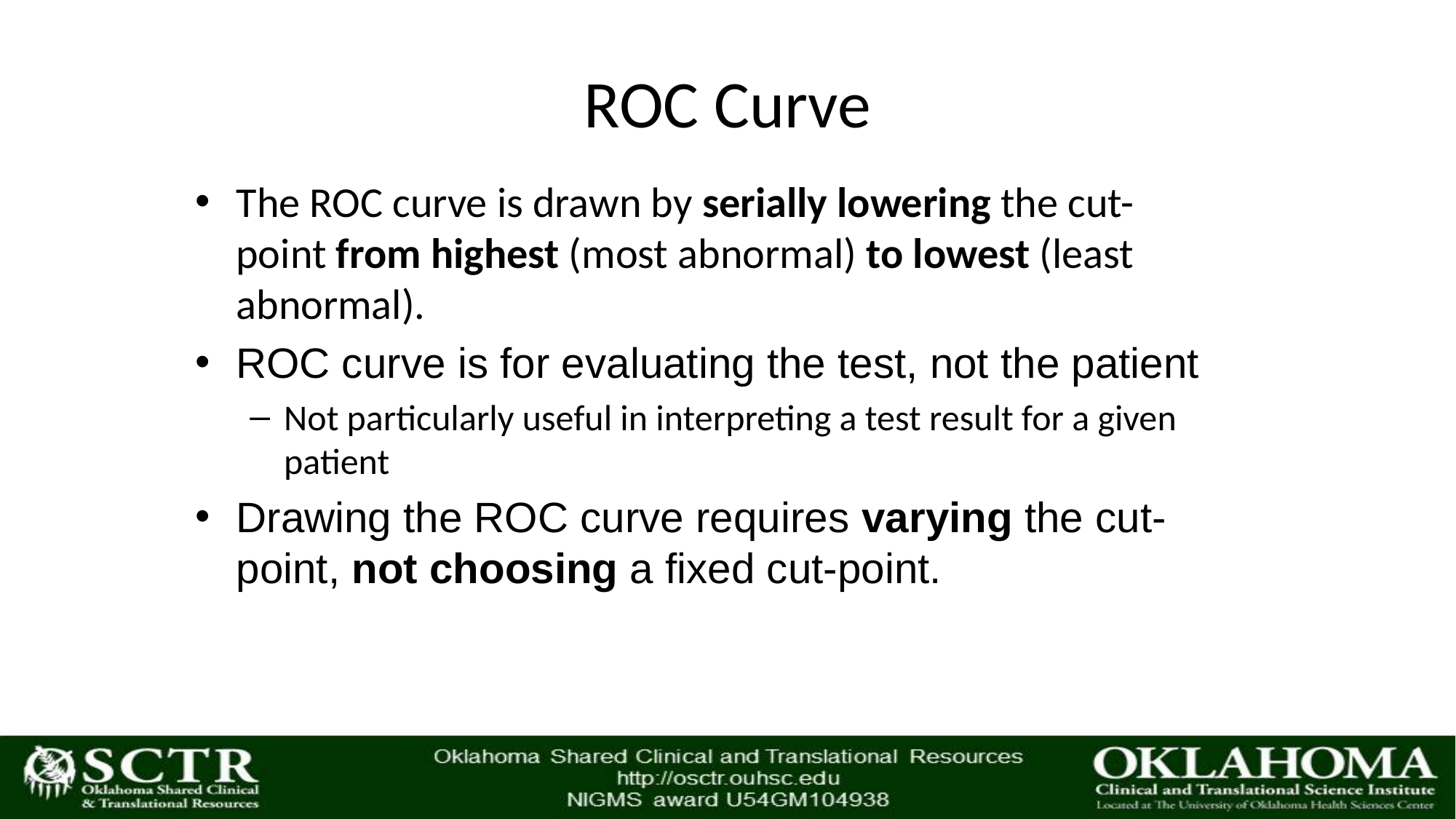

# ROC Curve
The ROC curve is drawn by serially lowering the cut-point from highest (most abnormal) to lowest (least abnormal).
ROC curve is for evaluating the test, not the patient
Not particularly useful in interpreting a test result for a given patient
Drawing the ROC curve requires varying the cut-point, not choosing a fixed cut-point.